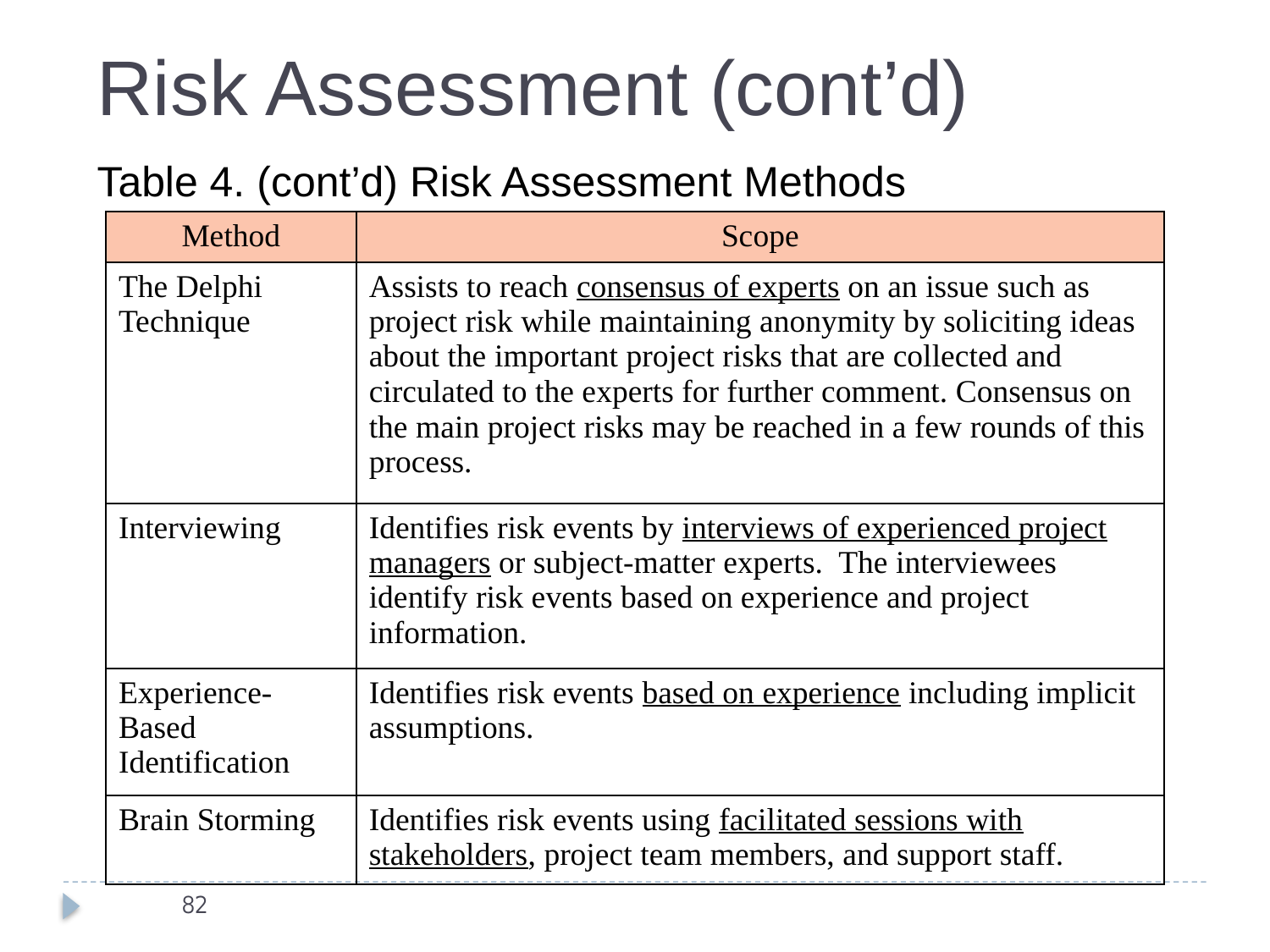

Risk Assessment (cont’d)
Table 4. (cont’d) Risk Assessment Methods
| Method | Scope |
| --- | --- |
| The Delphi Technique | Assists to reach consensus of experts on an issue such as project risk while maintaining anonymity by soliciting ideas about the important project risks that are collected and circulated to the experts for further comment. Consensus on the main project risks may be reached in a few rounds of this process. |
| Interviewing | Identifies risk events by interviews of experienced project managers or subject-matter experts. The interviewees identify risk events based on experience and project information. |
| Experience-Based Identification | Identifies risk events based on experience including implicit assumptions. |
| Brain Storming | Identifies risk events using facilitated sessions with stakeholders, project team members, and support staff. |
82